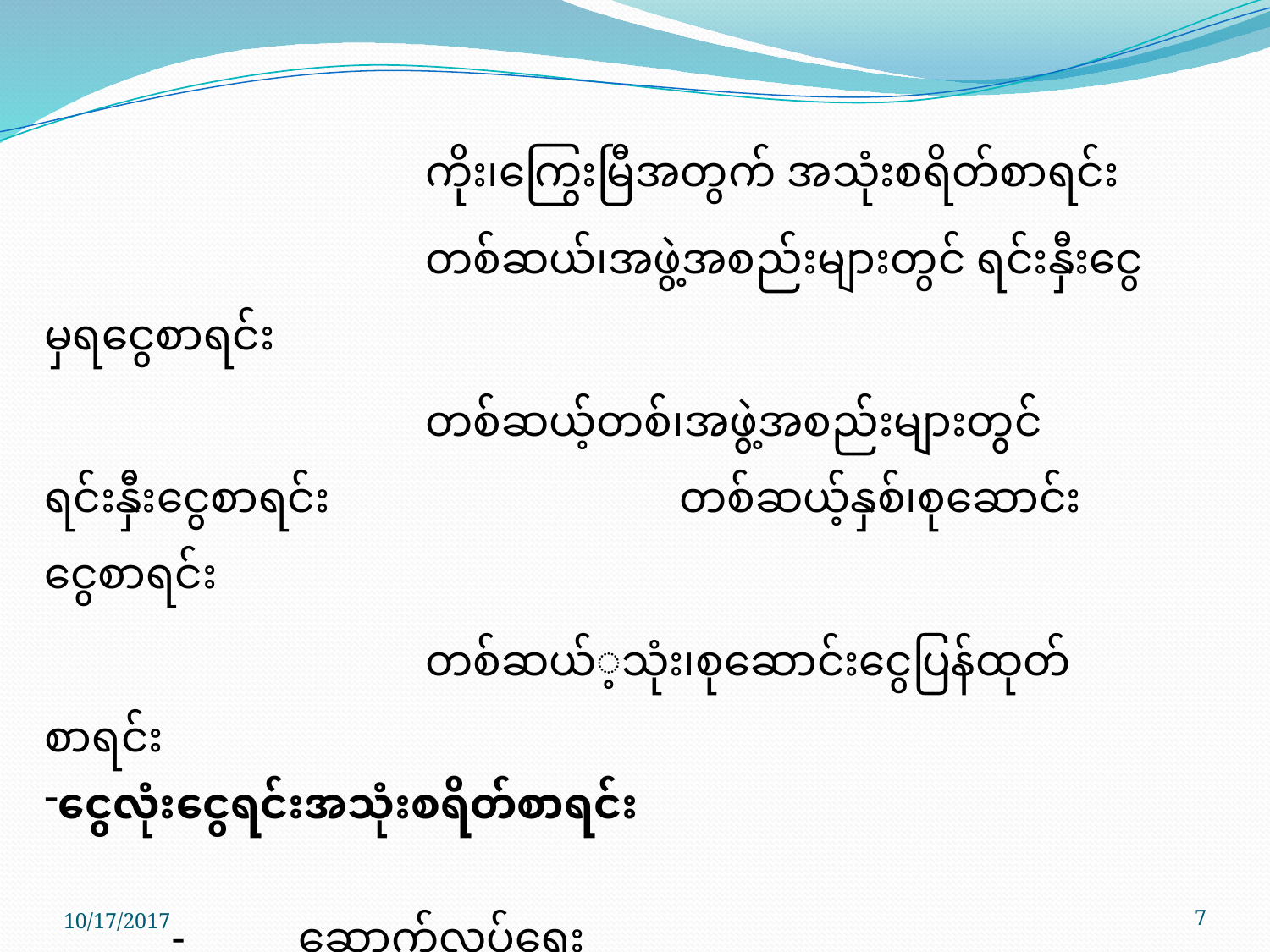

ကိုး၊ကြွေးမြီအတွက် အသုံးစရိတ်စာရင်း
			တစ်ဆယ်၊အဖွဲ့အစည်းများတွင် ရင်းနှီးငွေမှရငွေစာရင်း
			တစ်ဆယ့်တစ်၊အဖွဲ့အစည်းများတွင် ရင်းနှီးငွေစာရင်း			တစ်ဆယ့်နှစ်၊စုဆောင်းငွေစာရင်း
			တစ်ဆယ်‌့သုံး၊စုဆောင်းငွေပြန်ထုတ်စာရင်း
ငွေလုံးငွေရင်းအသုံးစရိတ်စာရင်း

	-	ဆောက်လုပ်ရေး
	-	စက်ပစ္စည်း
	-	အခြား

10/17/2017

7